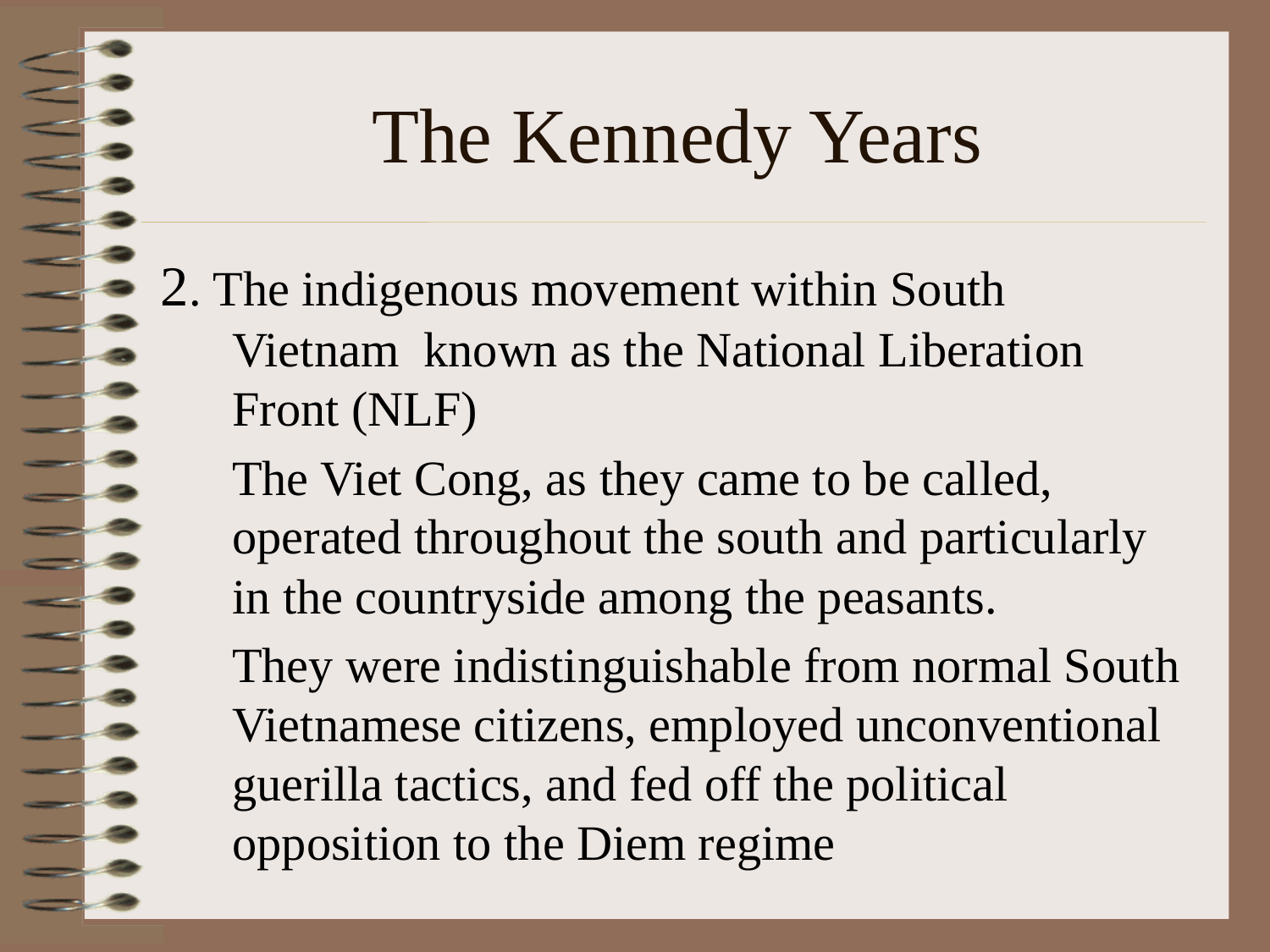

# The Kennedy Years
2. The indigenous movement within South Vietnam  known as the National Liberation Front (NLF)
	The Viet Cong, as they came to be called, operated throughout the south and particularly in the countryside among the peasants.
	They were indistinguishable from normal South Vietnamese citizens, employed unconventional guerilla tactics, and fed off the political opposition to the Diem regime